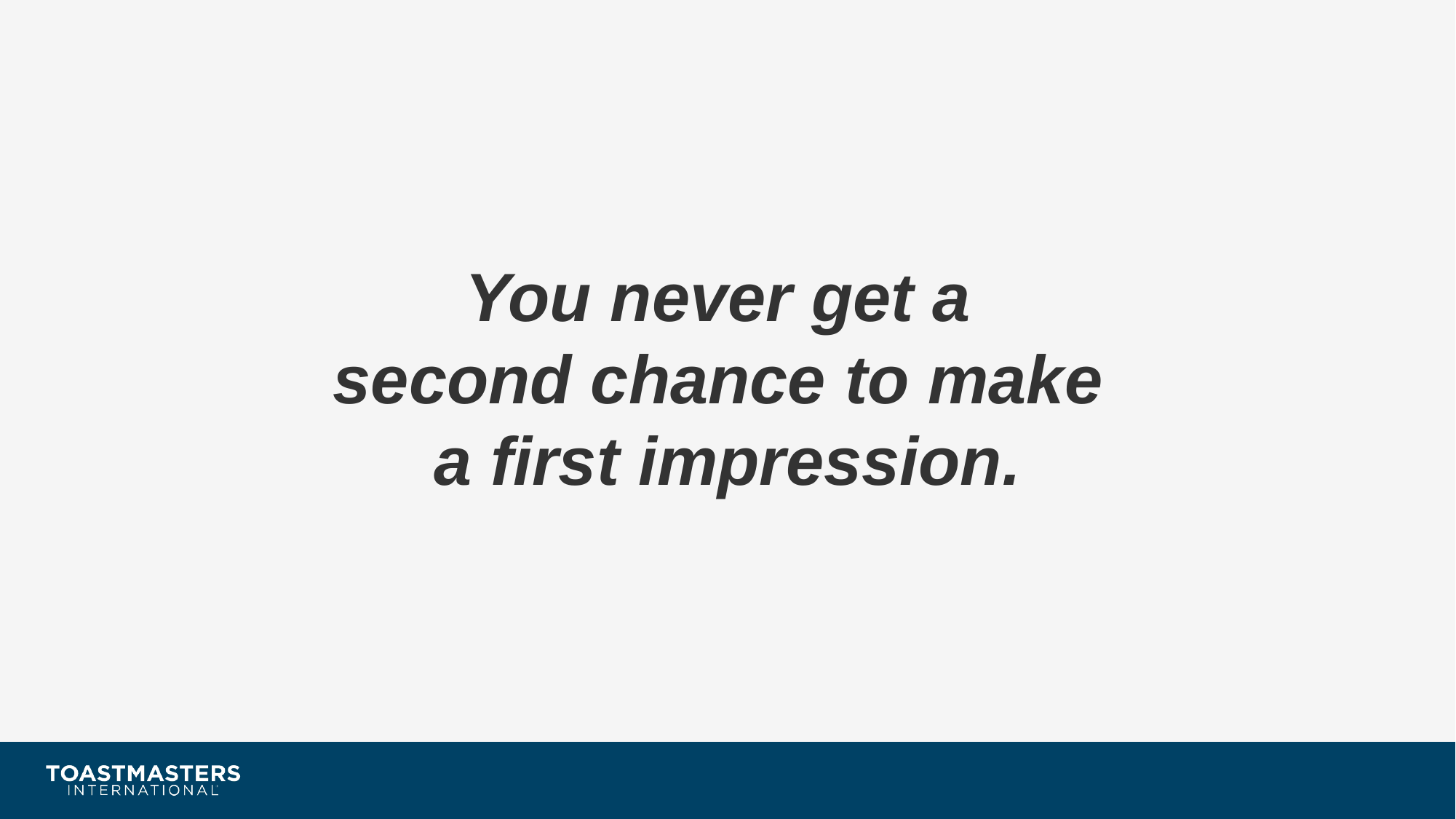

You never get a
second chance to make
a first impression.